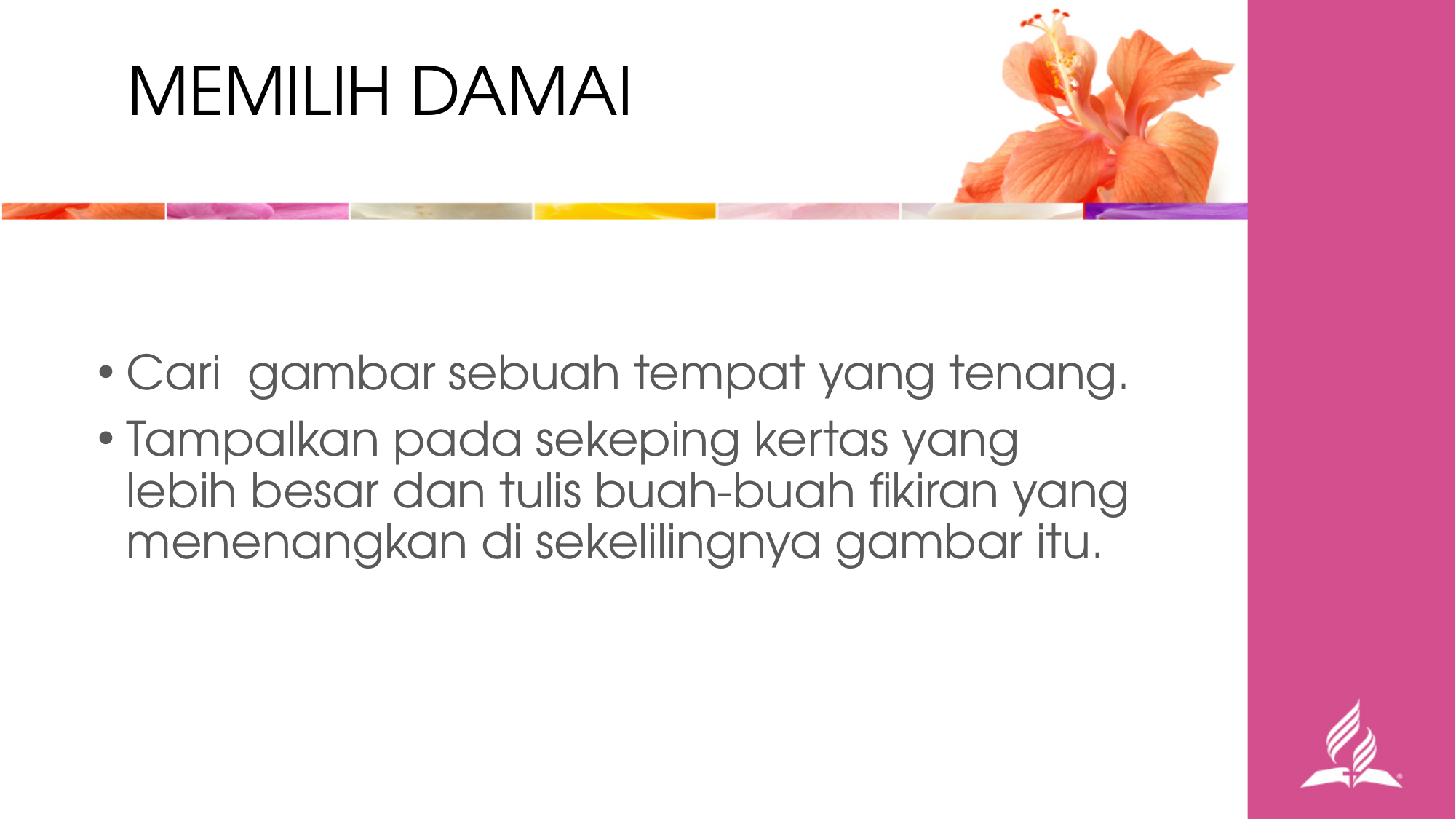

MEMILIH DAMAI
Cari  gambar sebuah tempat yang tenang.
Tampalkan pada sekeping kertas yang lebih besar dan tulis buah-buah fikiran yang menenangkan di sekelilingnya gambar itu.